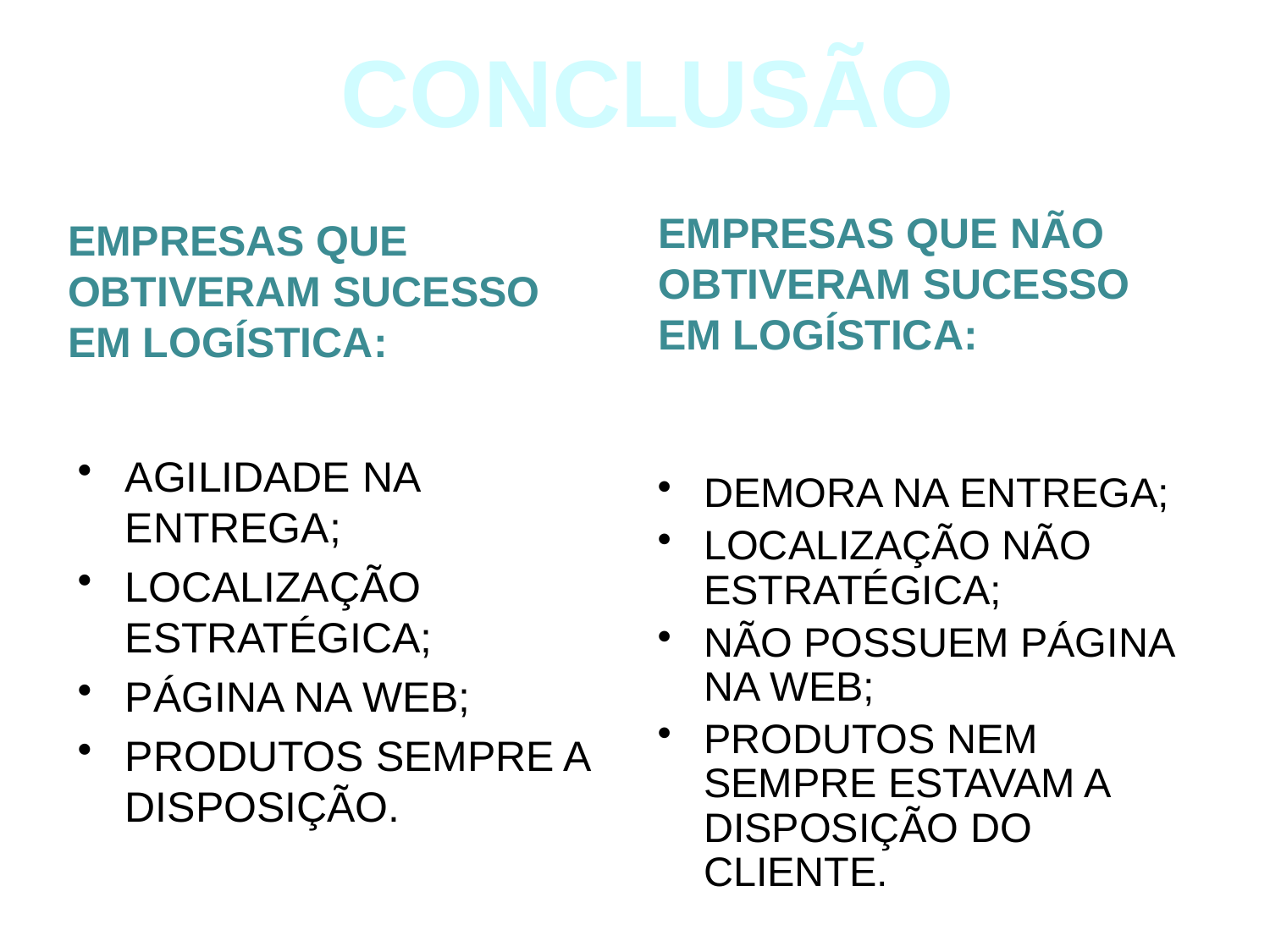

CONCLUSÃO

AGILIDADE NA ENTREGA;
LOCALIZAÇÃO ESTRATÉGICA;
PÁGINA NA WEB;
PRODUTOS SEMPRE A DISPOSIÇÃO.
EMPRESAS QUE NÃO OBTIVERAM SUCESSO EM LOGÍSTICA:

EMPRESAS QUE OBTIVERAM SUCESSO EM LOGÍSTICA:

DEMORA NA ENTREGA;
LOCALIZAÇÃO NÃO ESTRATÉGICA;
NÃO POSSUEM PÁGINA NA WEB;
PRODUTOS NEM SEMPRE ESTAVAM A DISPOSIÇÃO DO CLIENTE.